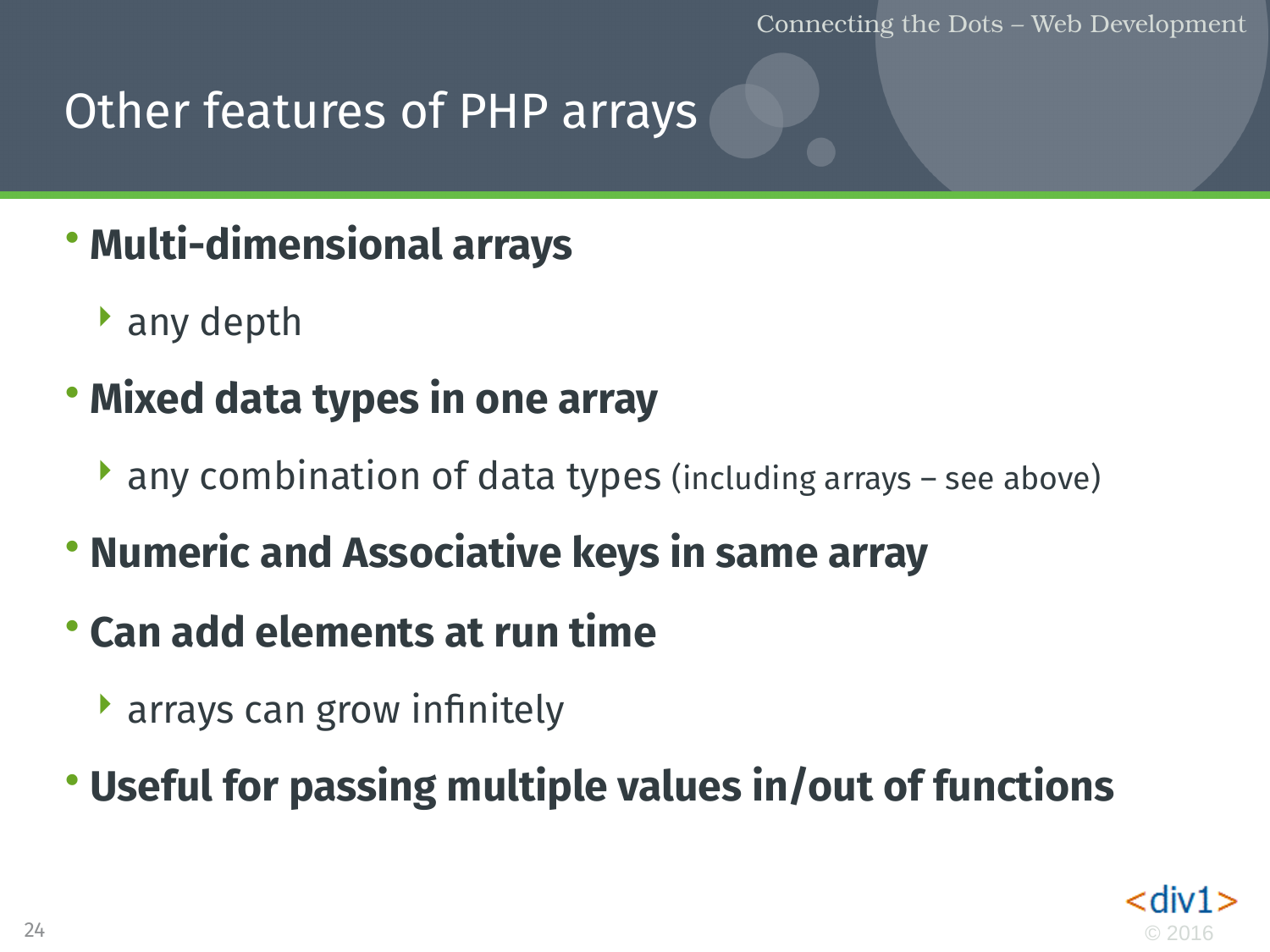

# Other features of PHP arrays
Multi-dimensional arrays
any depth
Mixed data types in one array
any combination of data types (including arrays – see above)
Numeric and Associative keys in same array
Can add elements at run time
arrays can grow infinitely
Useful for passing multiple values in/out of functions